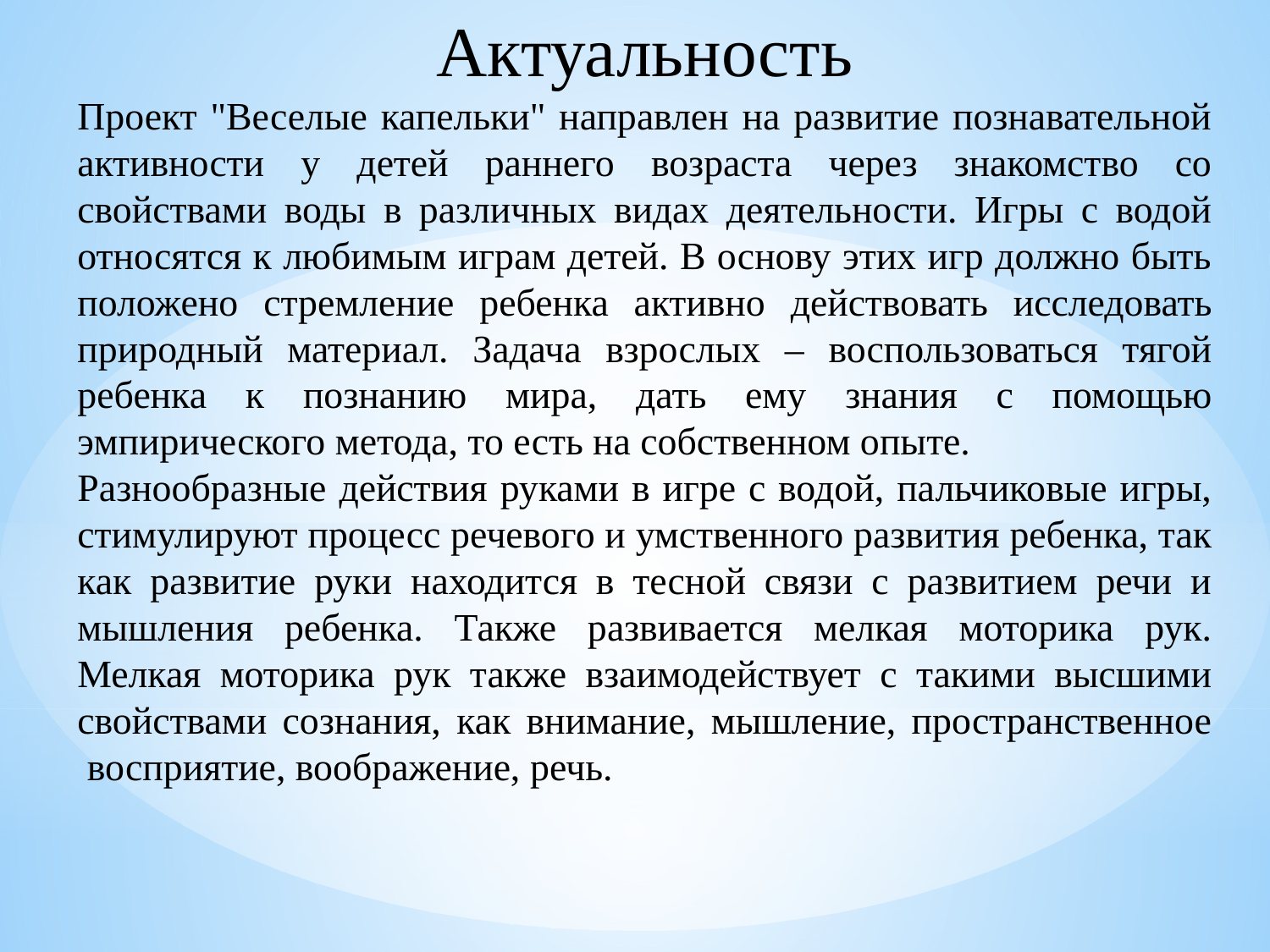

Актуальность
Проект "Веселые капельки" направлен на развитие познавательной активности у детей раннего возраста через знакомство со свойствами воды в различных видах деятельности. Игры с водой относятся к любимым играм детей. В основу этих игр должно быть положено стремление ребенка активно действовать исследовать природный материал. Задача взрослых – воспользоваться тягой ребенка к познанию мира, дать ему знания с помощью эмпирического метода, то есть на собственном опыте.
Разнообразные действия руками в игре с водой, пальчиковые игры, стимулируют процесс речевого и умственного развития ребенка, так как развитие руки находится в тесной связи с развитием речи и мышления ребенка. Также развивается мелкая моторика рук. Мелкая моторика рук также взаимодействует с такими высшими свойствами сознания, как внимание, мышление, пространственное  восприятие, воображение, речь.